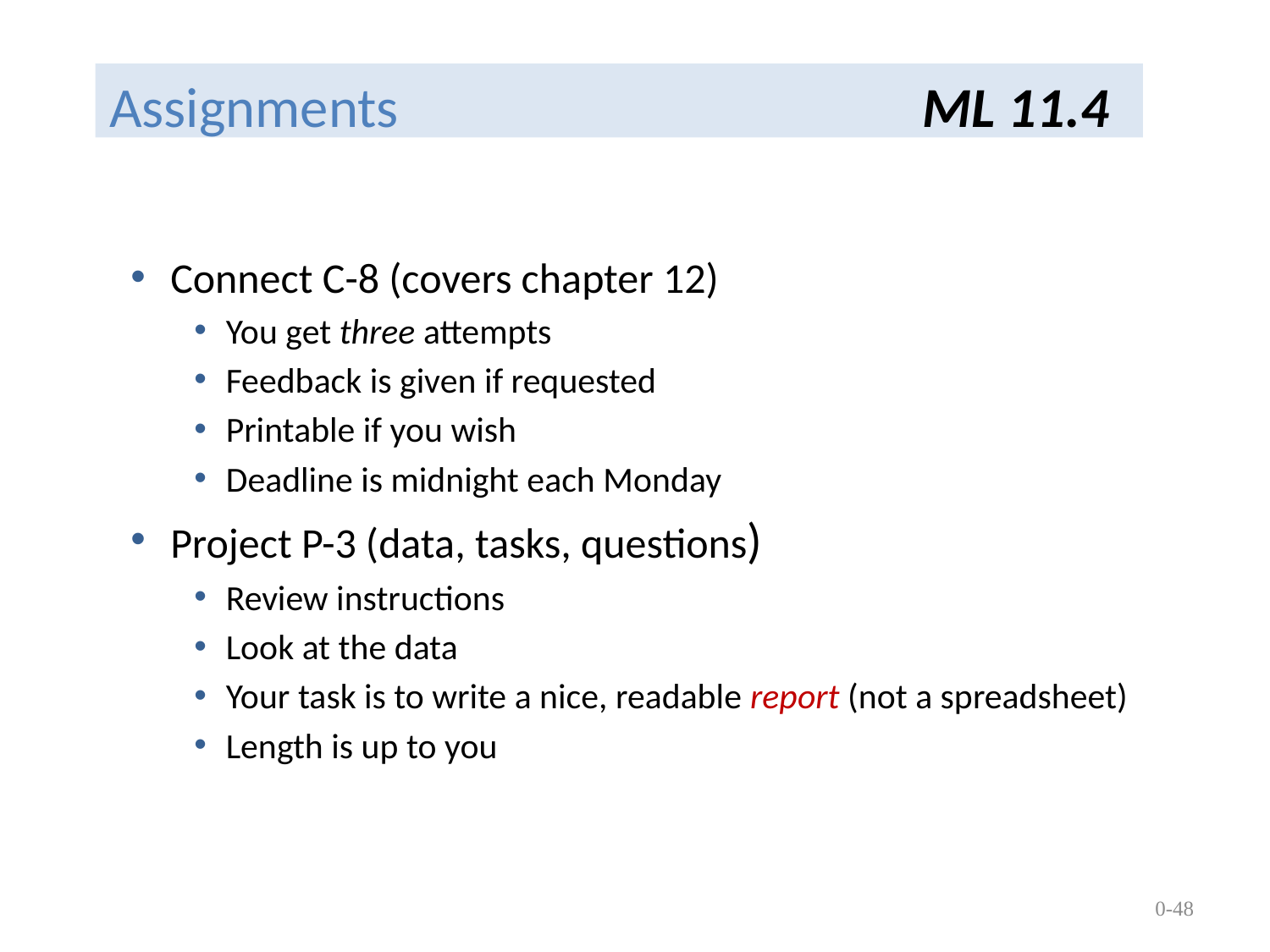

# Assignments	                                  ML 11.4
Connect C-8 (covers chapter 12)
You get three attempts
Feedback is given if requested
Printable if you wish
Deadline is midnight each Monday
Project P-3 (data, tasks, questions)
Review instructions
Look at the data
Your task is to write a nice, readable report (not a spreadsheet)
Length is up to you

0-48